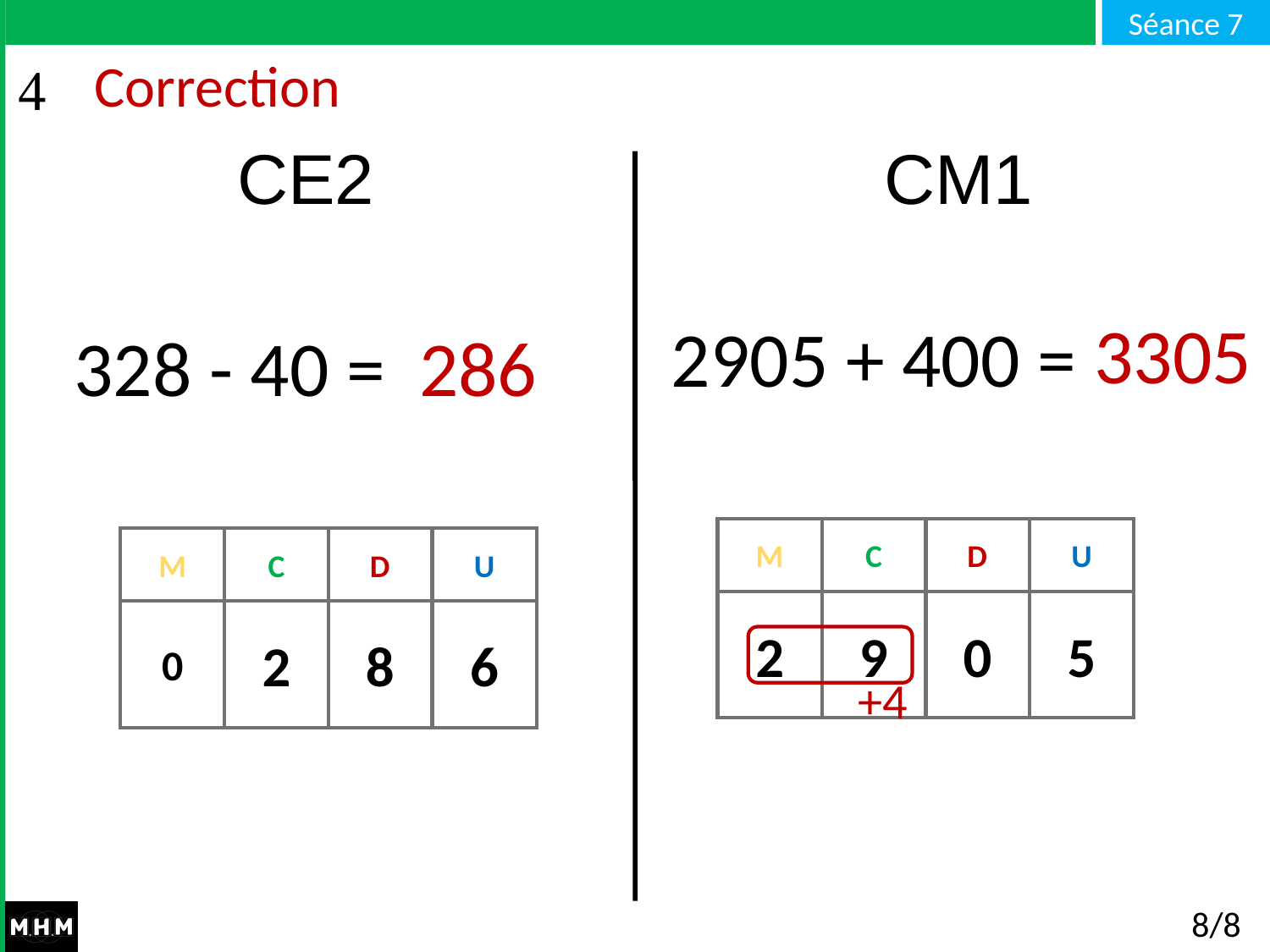

# Correction
CE2                          CM1

3305
2905 + 400 =
328 - 40 =
286
M
C
D
U
2
9
0
5
M
C
D
U
0
2
8
6

+4
8/8